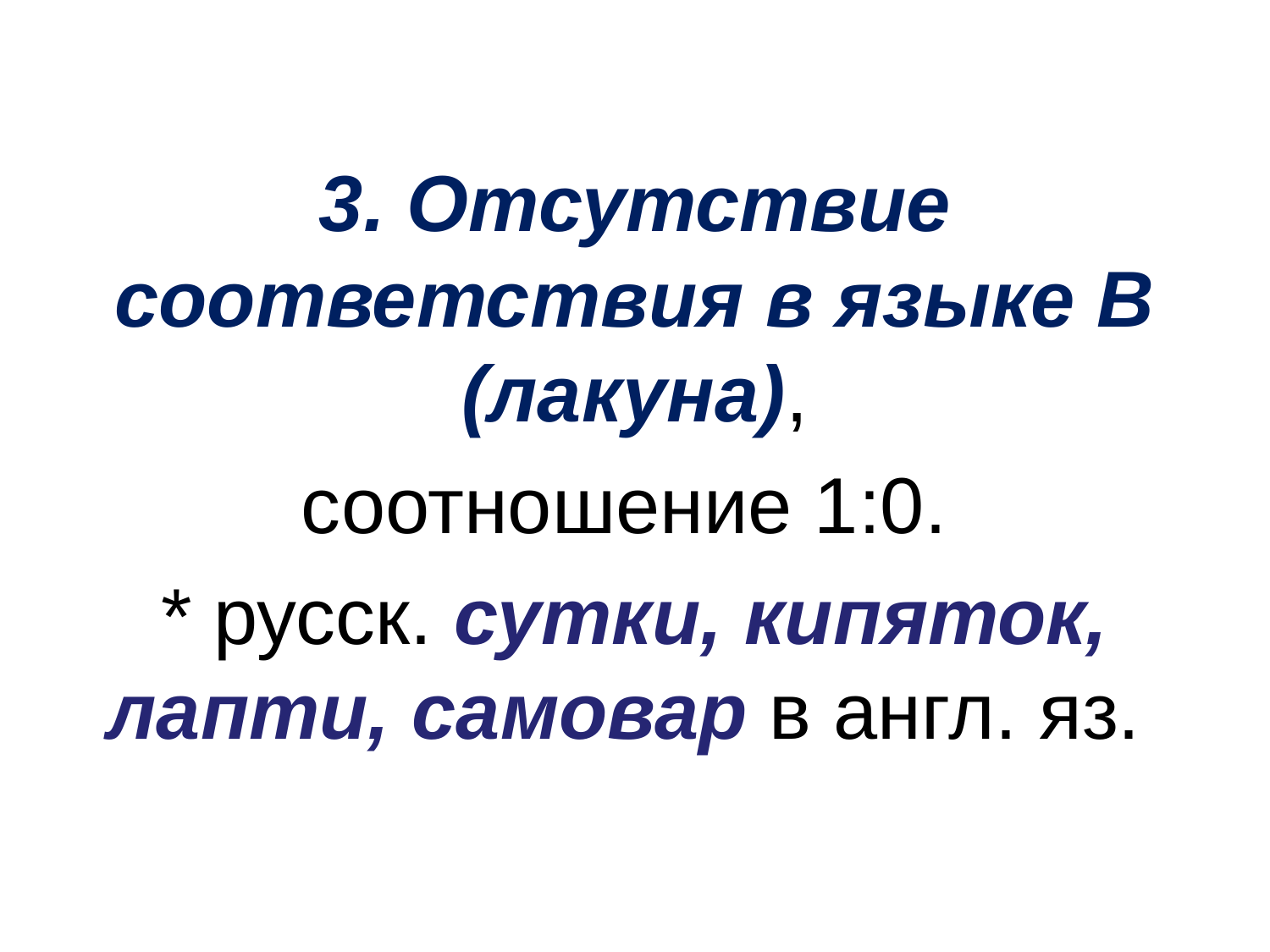

3. Отсутствие соответствия в языке В (лакуна),
соотношение 1:0.
* русск. сутки, кипяток, лапти, самовар в англ. яз.